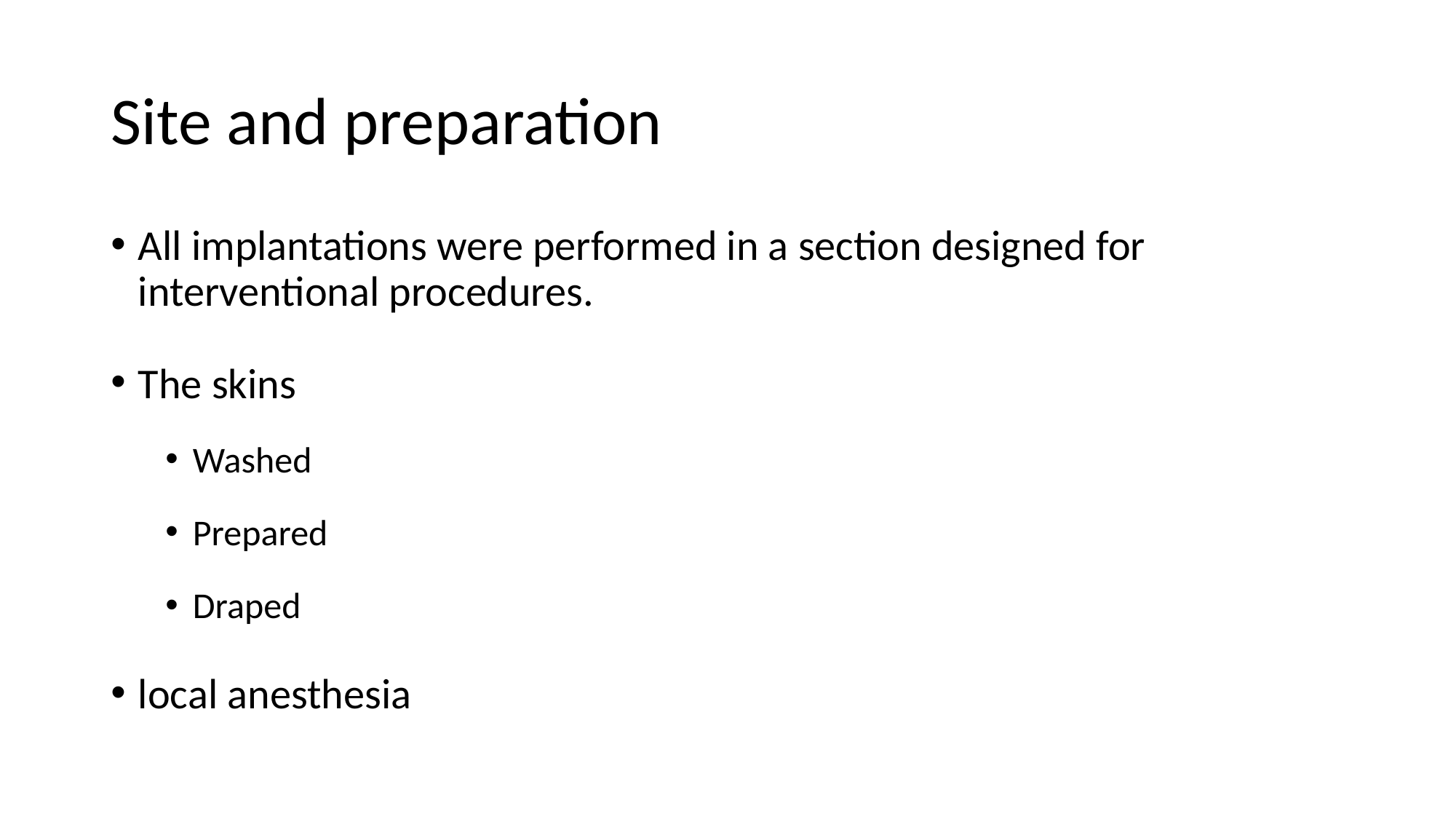

# Site and preparation
All implantations were performed in a section designed for interventional procedures.
The skins
Washed
Prepared
Draped
local anesthesia